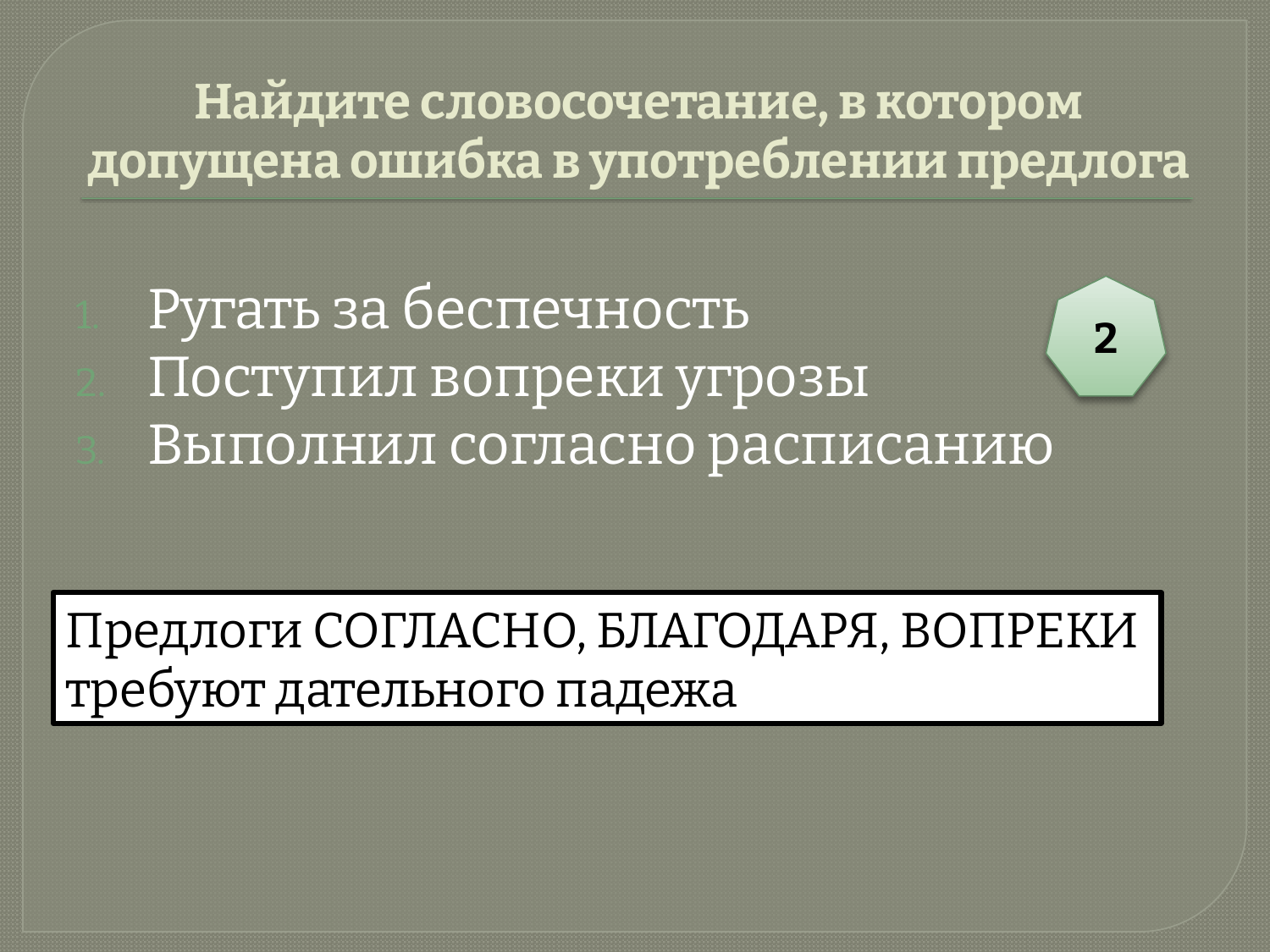

# Найдите словосочетание, в котором допущена ошибка в употреблении предлога
Ругать за беспечность
Поступил вопреки угрозы
Выполнил согласно расписанию
2
Предлоги СОГЛАСНО, БЛАГОДАРЯ, ВОПРЕКИ
требуют дательного падежа